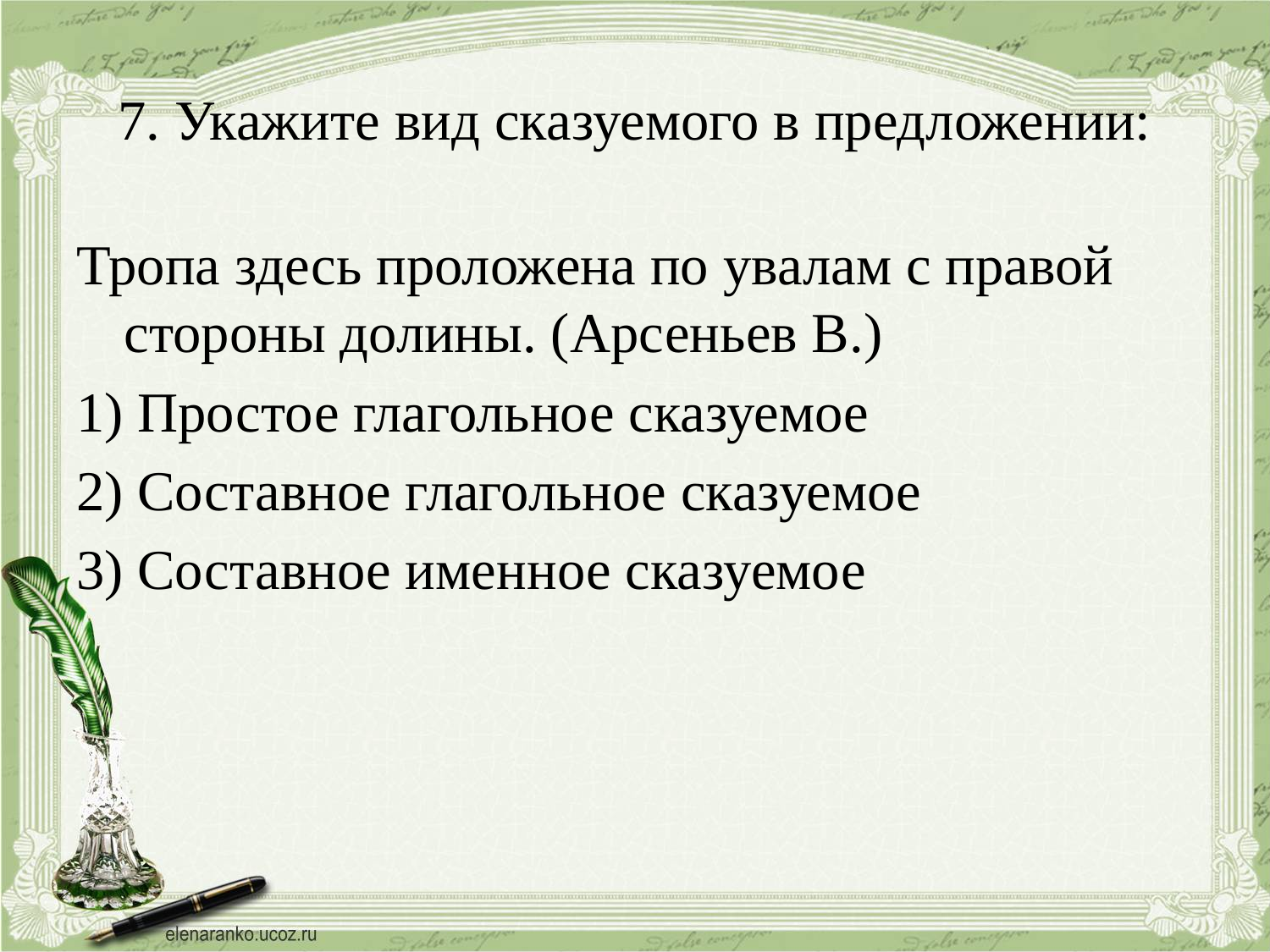

# 7. Укажите вид сказуемого в предложении:
Тропа здесь проложена по увалам с правой стороны долины. (Арсеньев В.)
1) Простое глагольное сказуемое
2) Составное глагольное сказуемое
3) Составное именное сказуемое